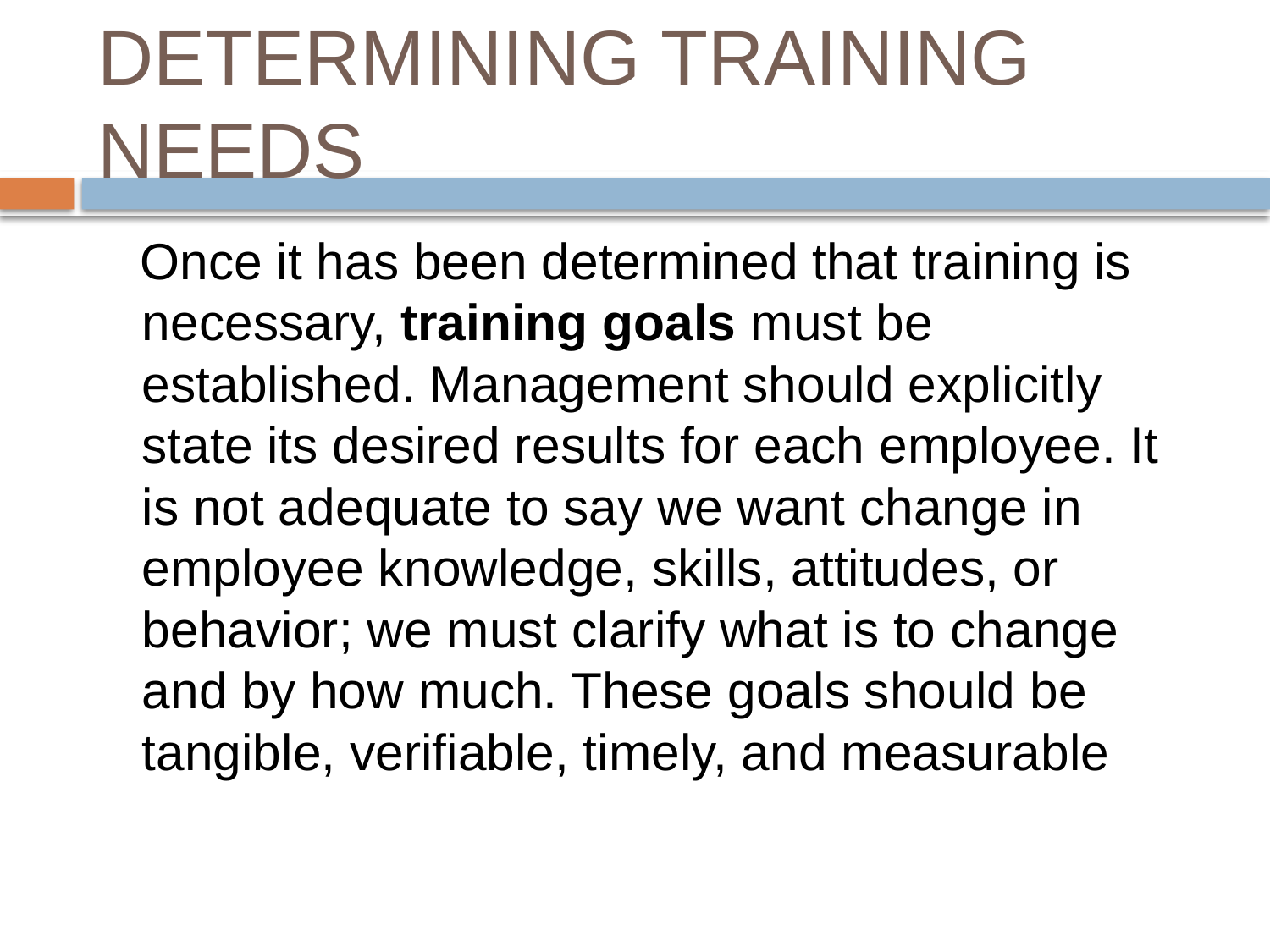

# DETERMINING TRAINING NEEDS
   Once it has been determined that training is necessary, training goals must be established. Management should explicitly state its desired results for each employee. It is not adequate to say we want change in employee knowledge, skills, attitudes, or behavior; we must clarify what is to change and by how much. These goals should be tangible, verifiable, timely, and measurable